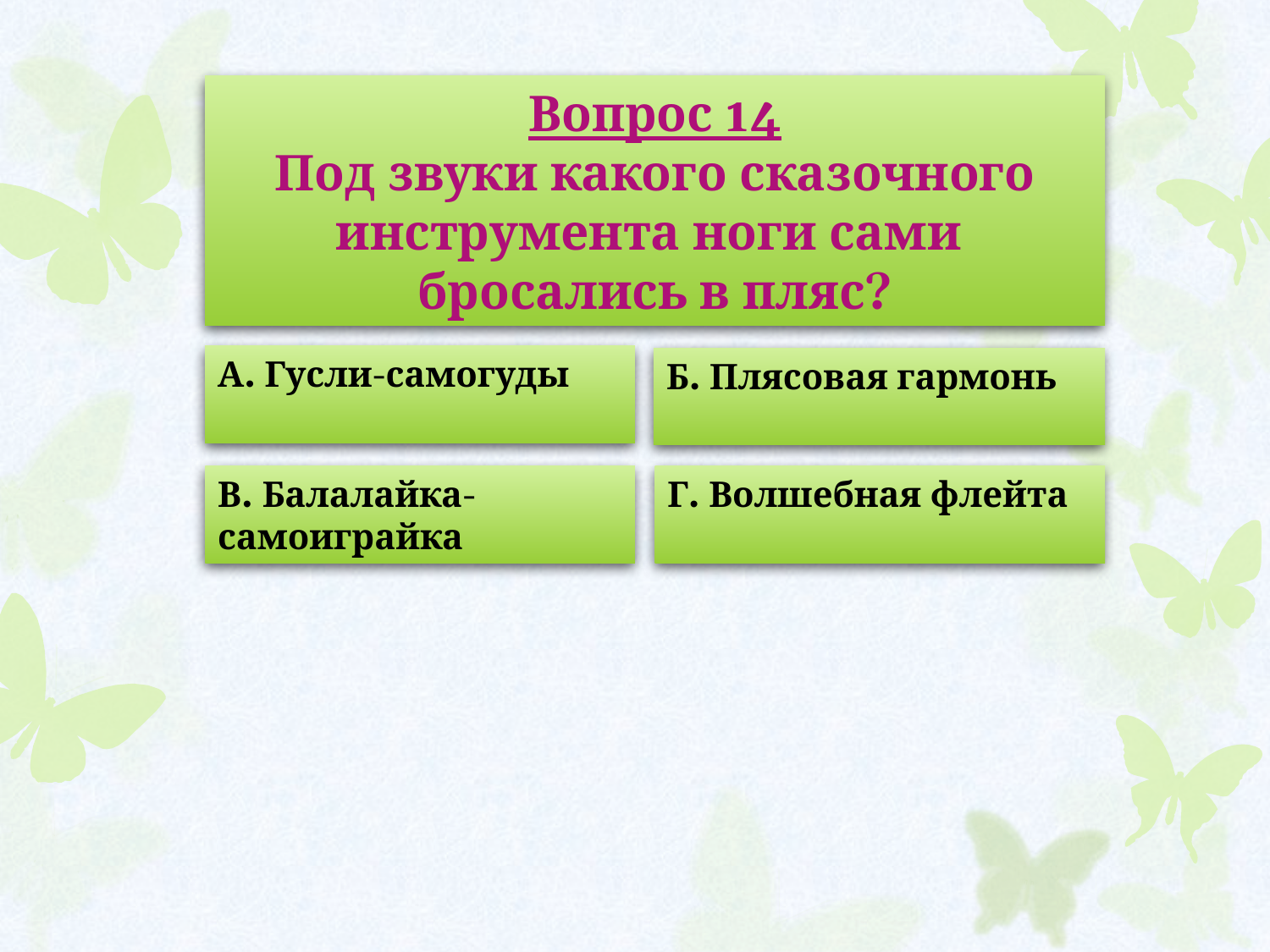

Вопрос 14
Под звуки какого сказочного инструмента ноги сами
бросались в пляс?
А. Гусли-самогуды

Б. Плясовая гармонь

В. Балалайка-самоиграйка
Г. Волшебная флейта